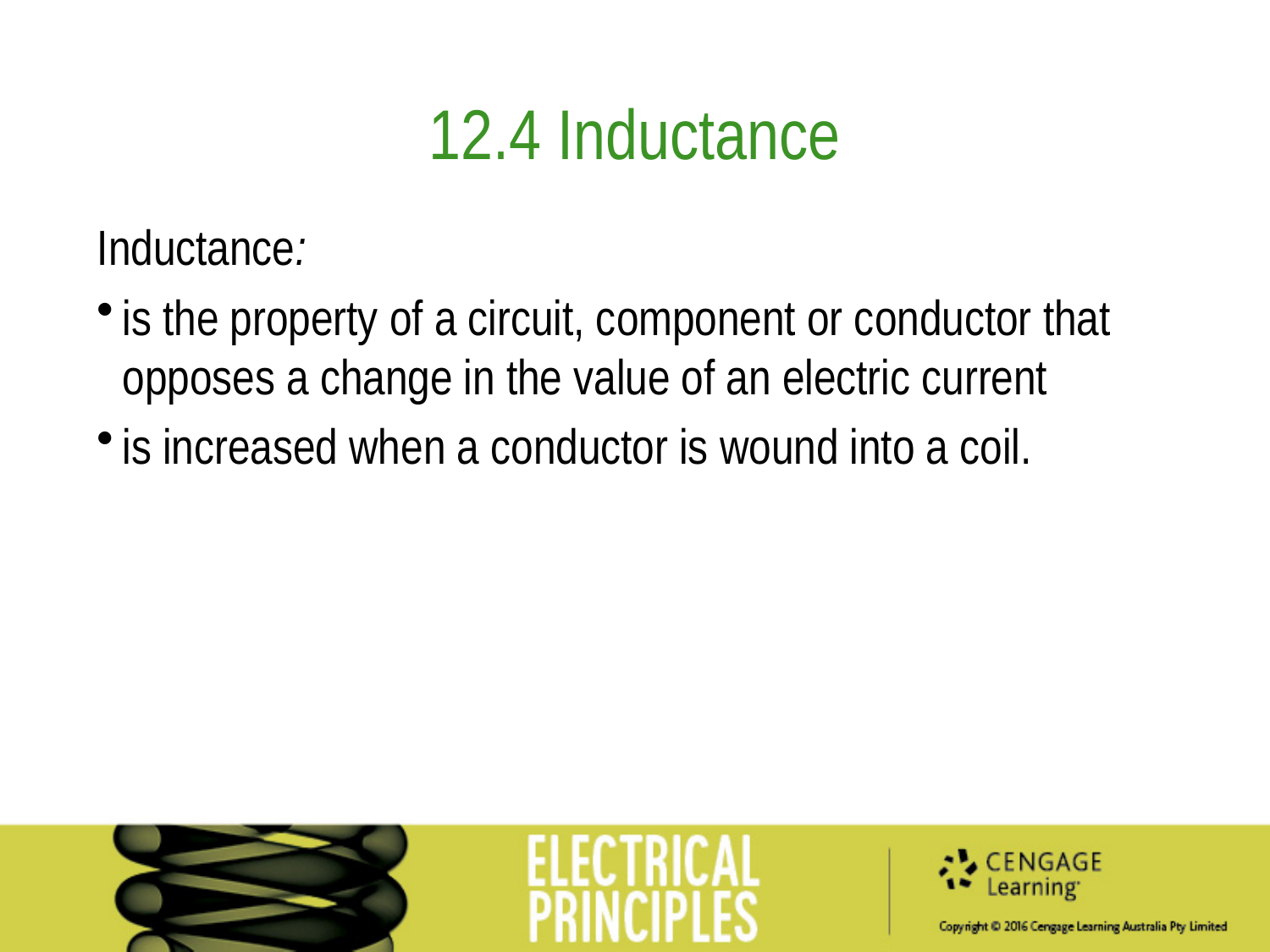

12.4 Inductance
Inductance:
is the property of a circuit, component or conductor that opposes a change in the value of an electric current
is increased when a conductor is wound into a coil.